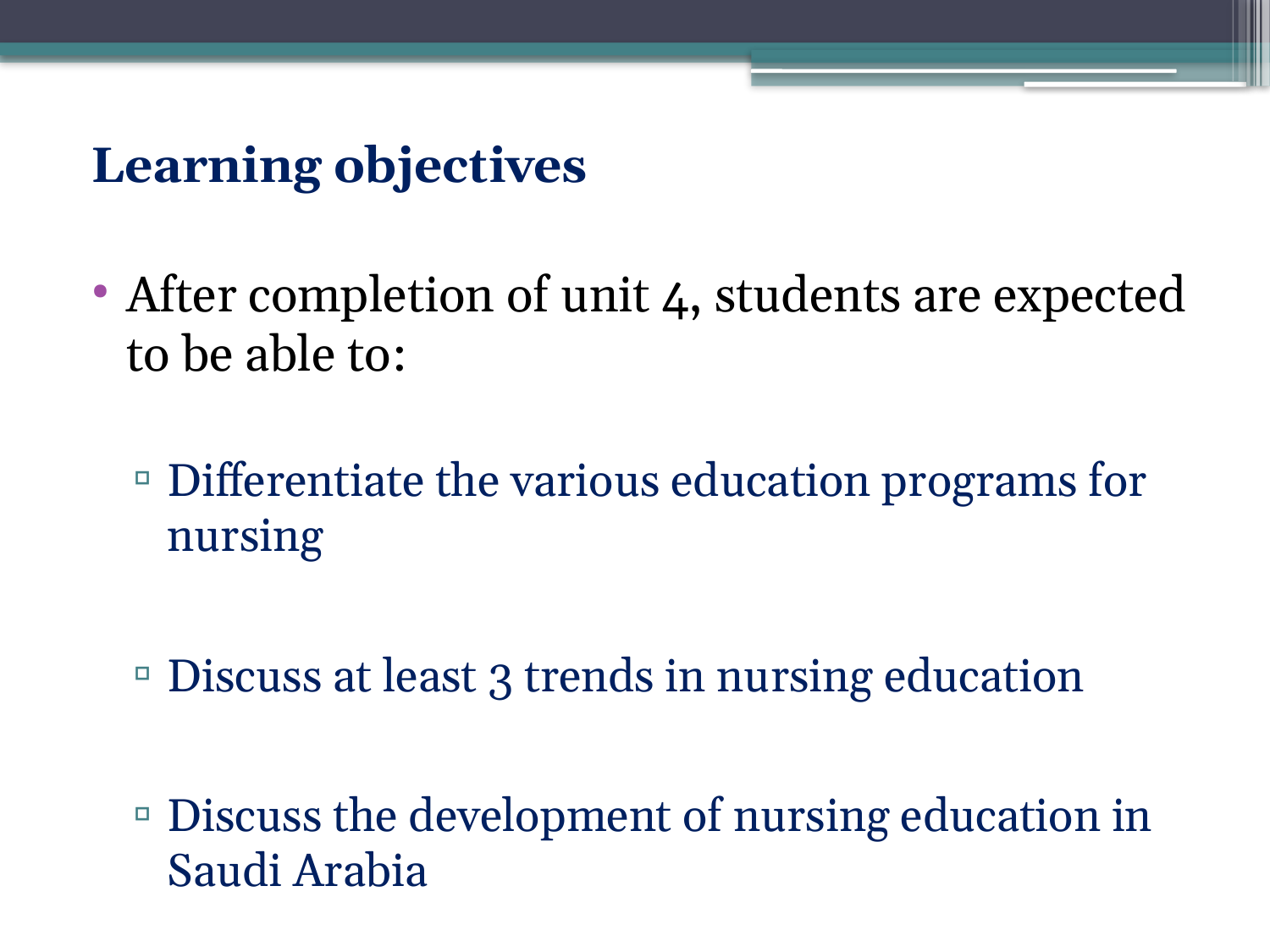

Learning objectives

After completion of unit 4, students are expected to be able to:

Differentiate the various education programs for nursing

Discuss at least 3 trends in nursing education

Discuss the development of nursing education in Saudi Arabia